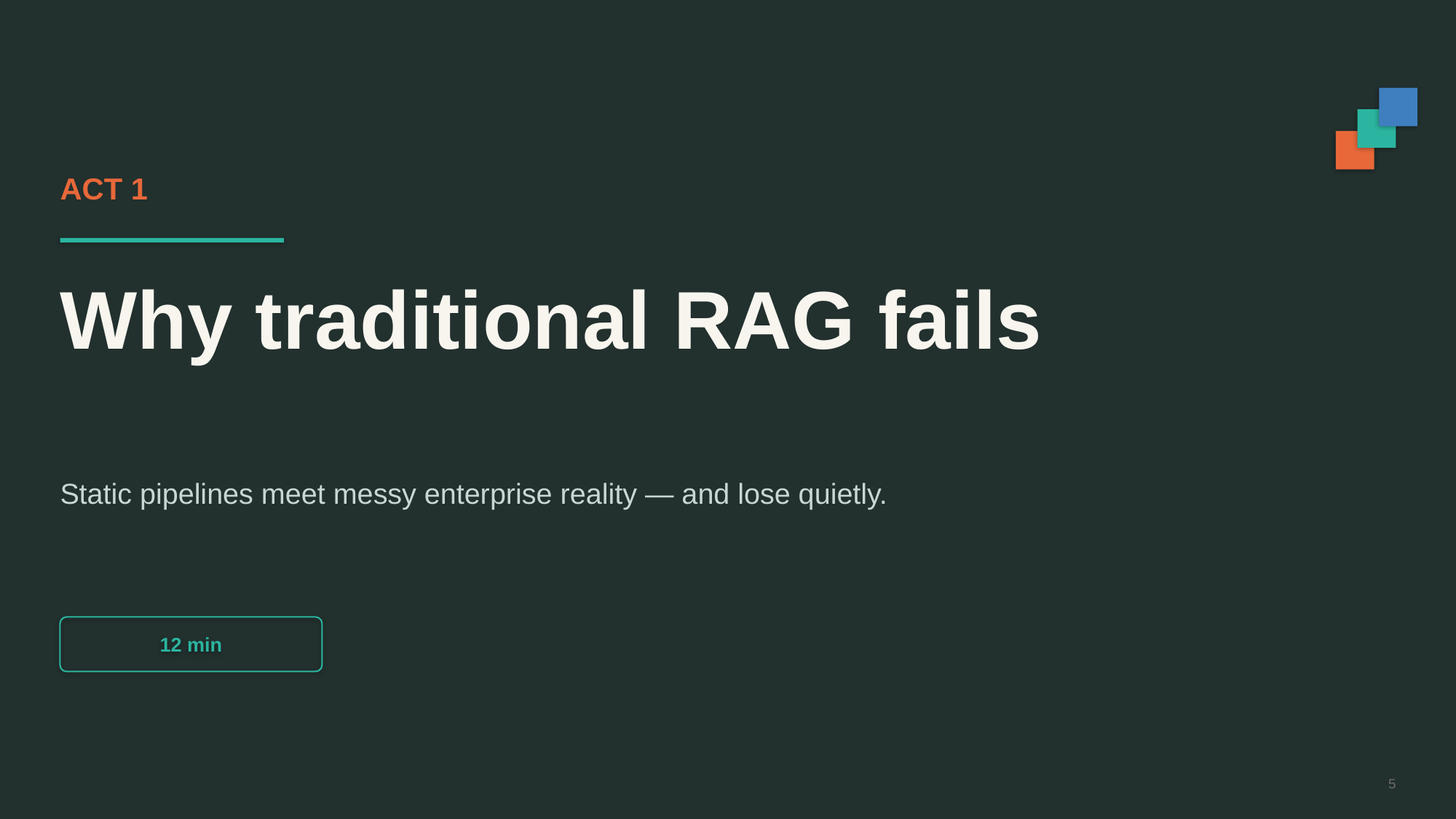

ACT 1

Why traditional RAG fails
Static pipelines meet messy enterprise reality — and lose quietly.
12 min
5